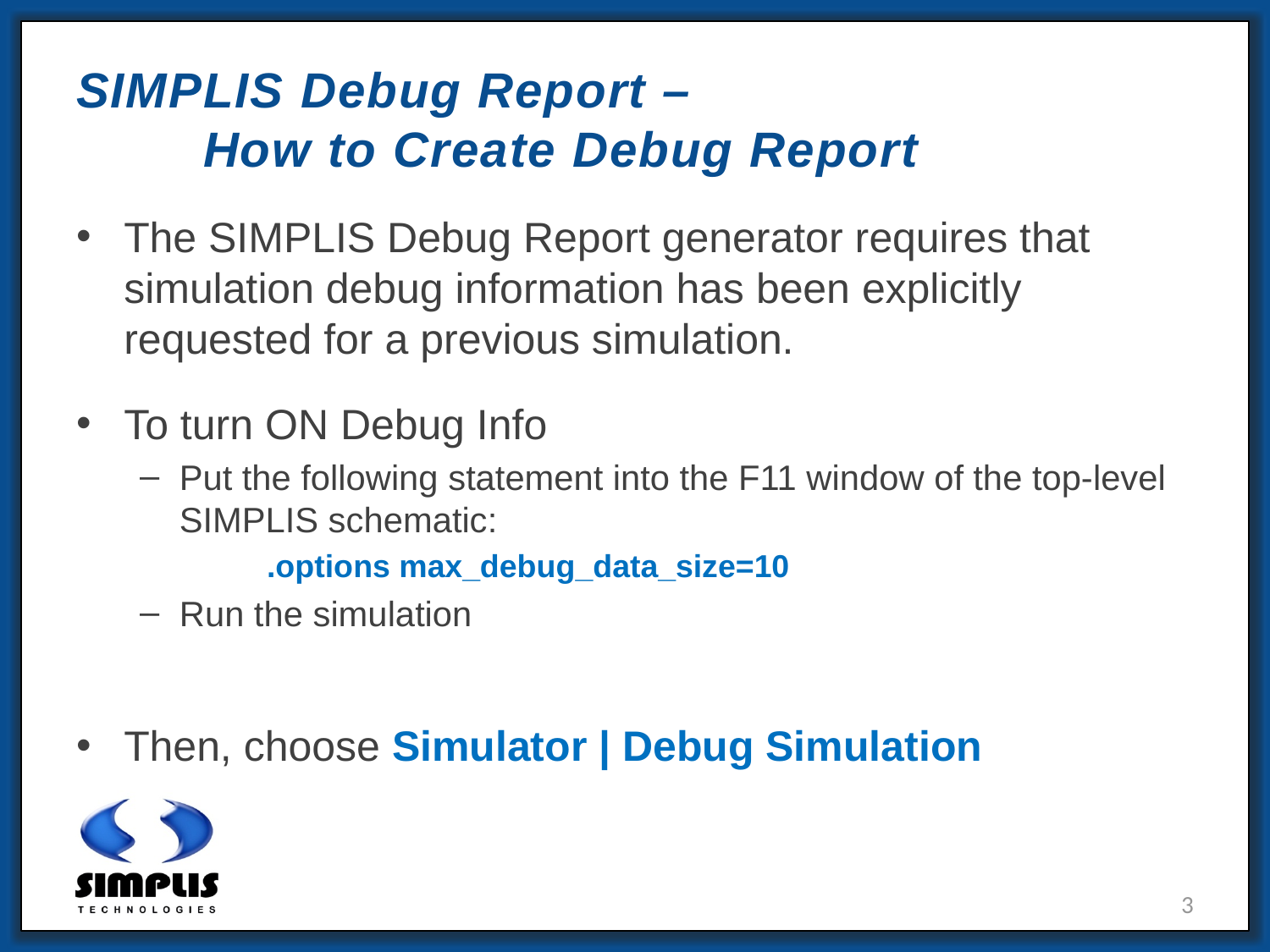

SIMPLIS Debug Report –
	How to Create Debug Report
The SIMPLIS Debug Report generator requires that simulation debug information has been explicitly requested for a previous simulation.

To turn ON Debug Info
Put the following statement into the F11 window of the top-level SIMPLIS schematic:
.options max_debug_data_size=10
Run the simulation

Then, choose Simulator | Debug Simulation
3